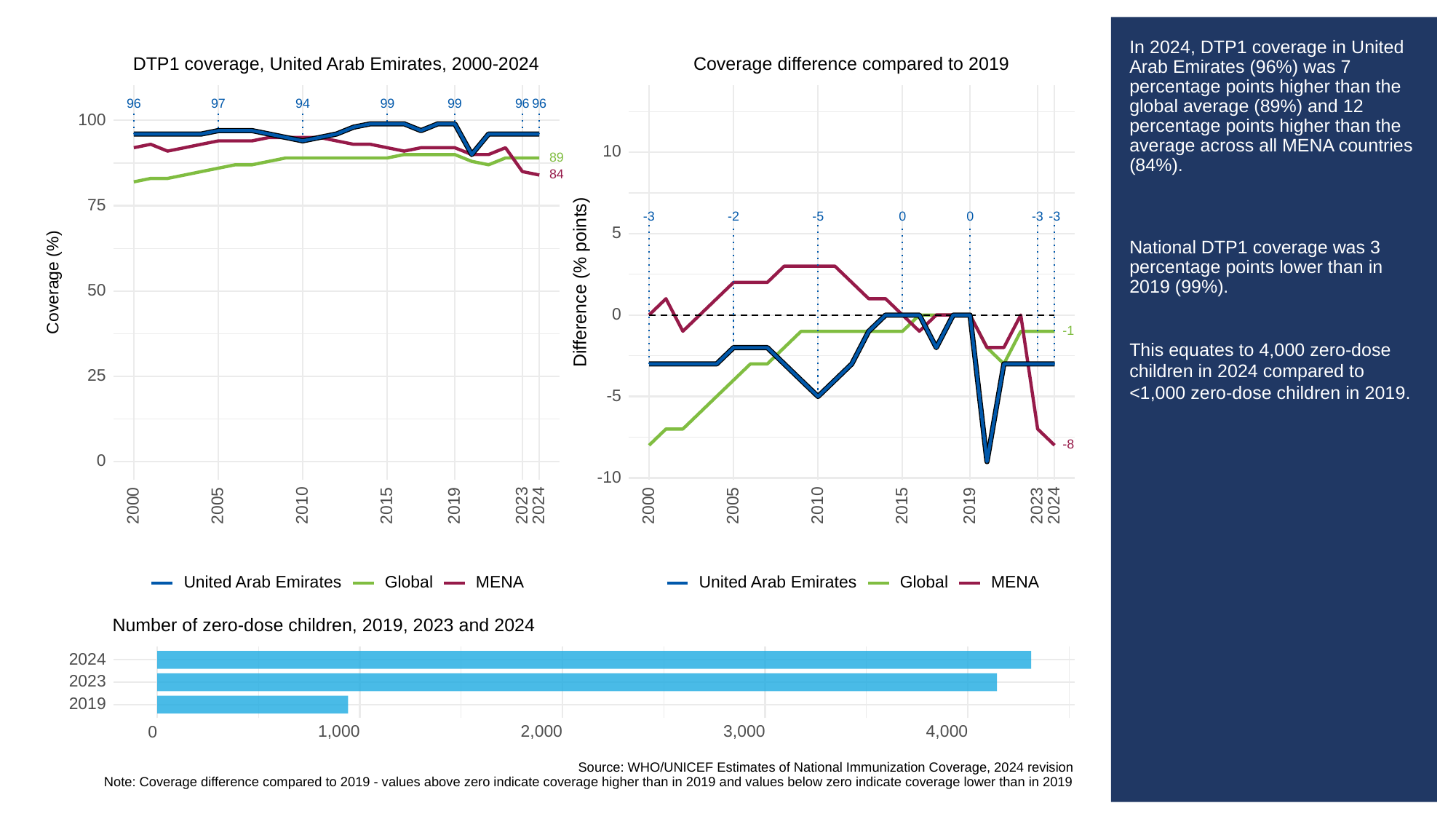

# In 2024, DTP1 coverage in United Arab Emirates (96%) was 7 percentage points higher than the global average (89%) and 12 percentage points higher than the average across all MENA countries (84%).

National DTP1 coverage was 3 percentage points lower than in 2019 (99%).

This equates to 4,000 zero-dose children in 2024 compared to <1,000 zero-dose children in 2019.

Coverage difference compared to 2019
DTP1 coverage, United Arab Emirates, 2000-2024

96
97
94
99
99
96
96

100

10

89

84

75

-3
-3
-3
0
0
-2
-5

5

Difference (% points)

Coverage (%)
50

0

-1

25

-5

-8
0

-10

2023
2023
2000
2005
2010
2015
2019
2024
2000
2005
2010
2015
2019
2024
Global
Global
United Arab Emirates
United Arab Emirates
MENA
MENA

Number of zero-dose children, 2019, 2023 and 2024

2024

2023

2019

1,000
2,000
3,000
4,000
0
Source: WHO/UNICEF Estimates of National Immunization Coverage, 2024 revision
Note: Coverage difference compared to 2019 - values above zero indicate coverage higher than in 2019 and values below zero indicate coverage lower than in 2019